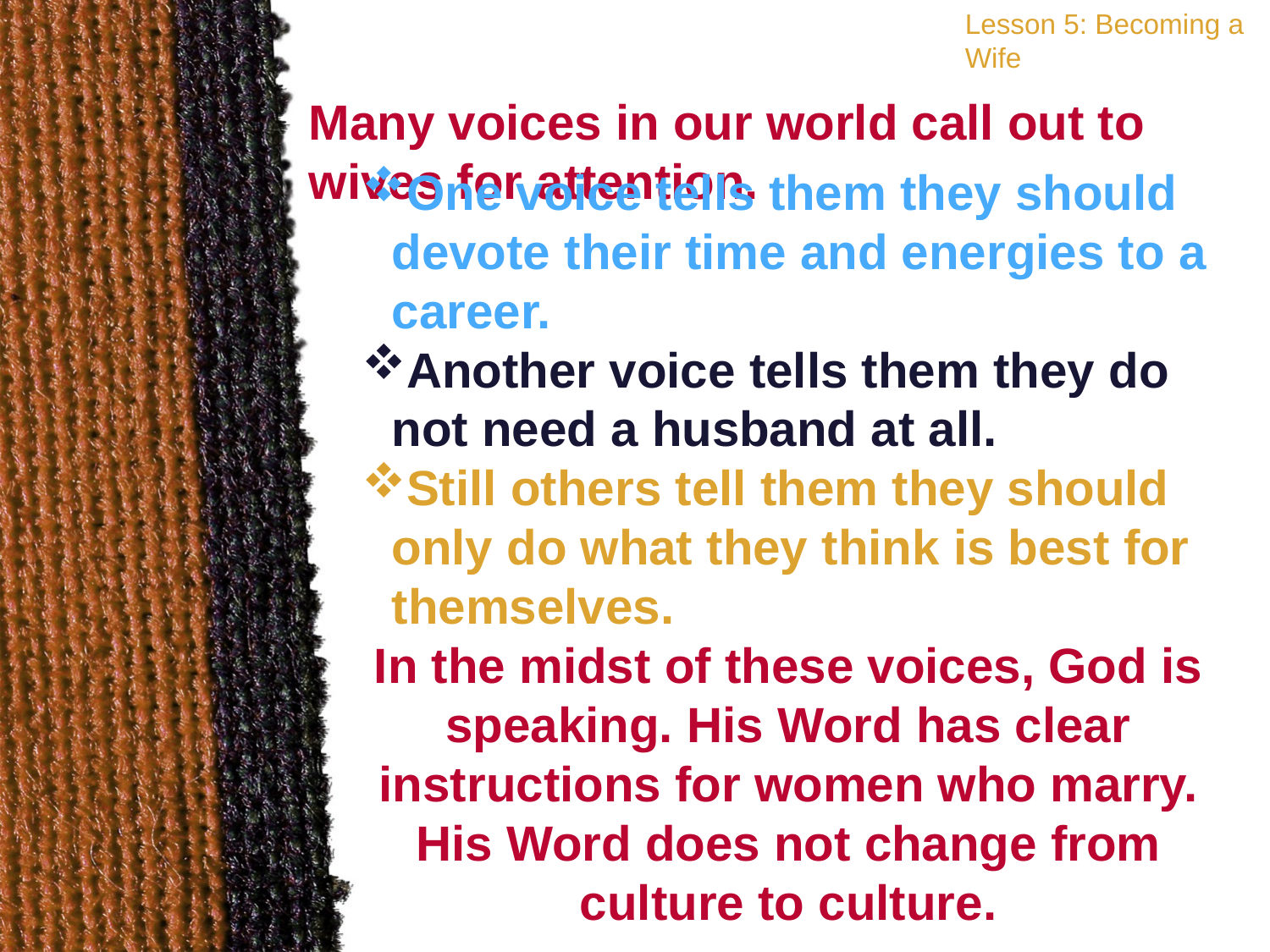

Lesson 5: Becoming a Wife
Many voices in our world call out to wives for attention.
One voice tells them they should devote their time and energies to a career.
Another voice tells them they do not need a husband at all.
Still others tell them they should only do what they think is best for themselves.
In the midst of these voices, God is speaking. His Word has clear instructions for women who marry. His Word does not change from culture to culture.